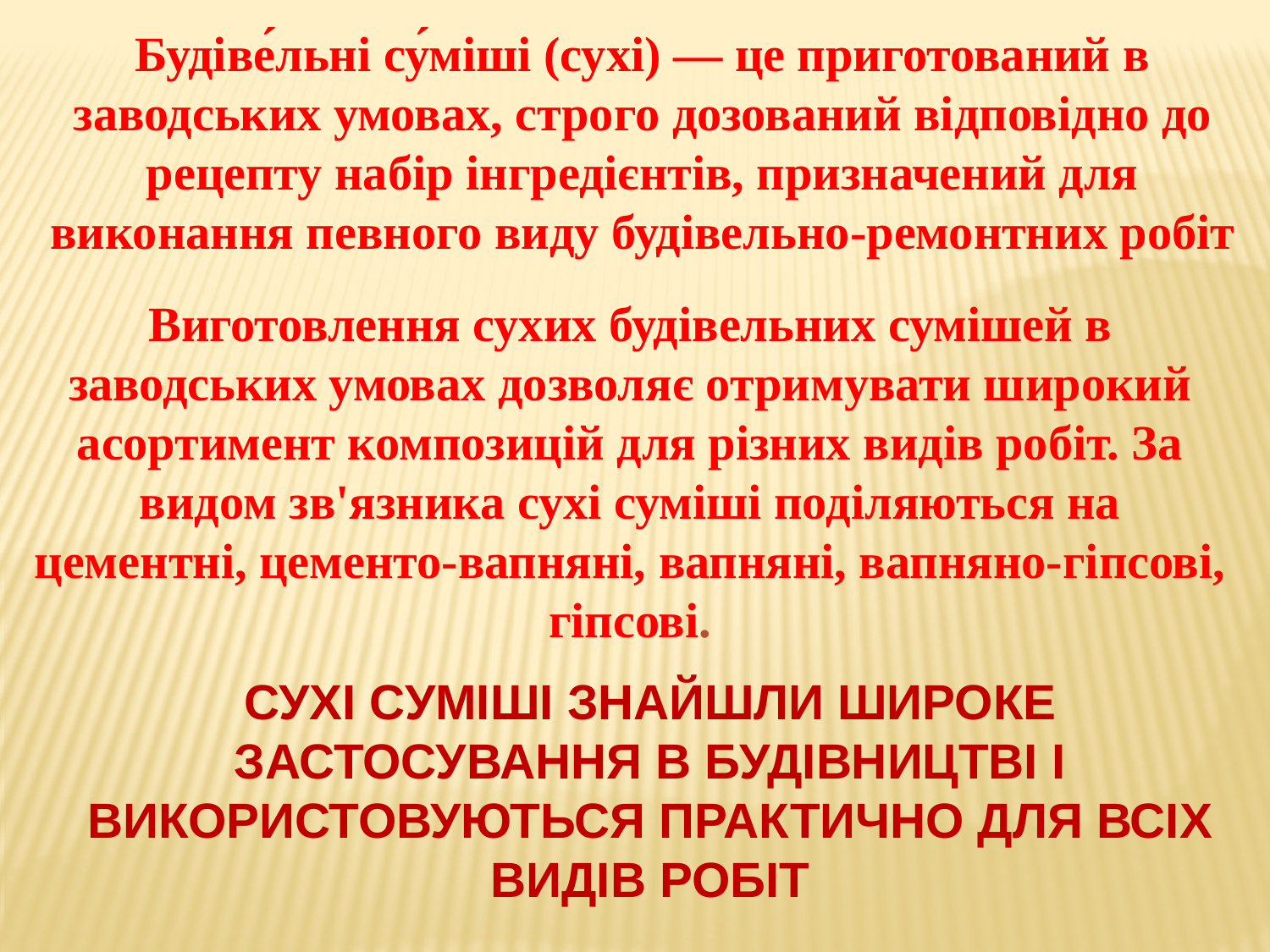

Будіве́льні су́міші (сухі) — це приготований в заводських умовах, строго дозований відповідно до рецепту набір інгредієнтів, призначений для виконання певного виду будівельно-ремонтних робіт
Виготовлення сухих будівельних сумішей в заводських умовах дозволяє отримувати широкий асортимент композицій для різних видів робіт. За видом зв'язника сухі суміші поділяються на цементні, цементо-вапняні, вапняні, вапняно-гіпсові, гіпсові.
Сухі суміші знайшли широке застосування в будівництві і використовуються практично для всіх видів робіт